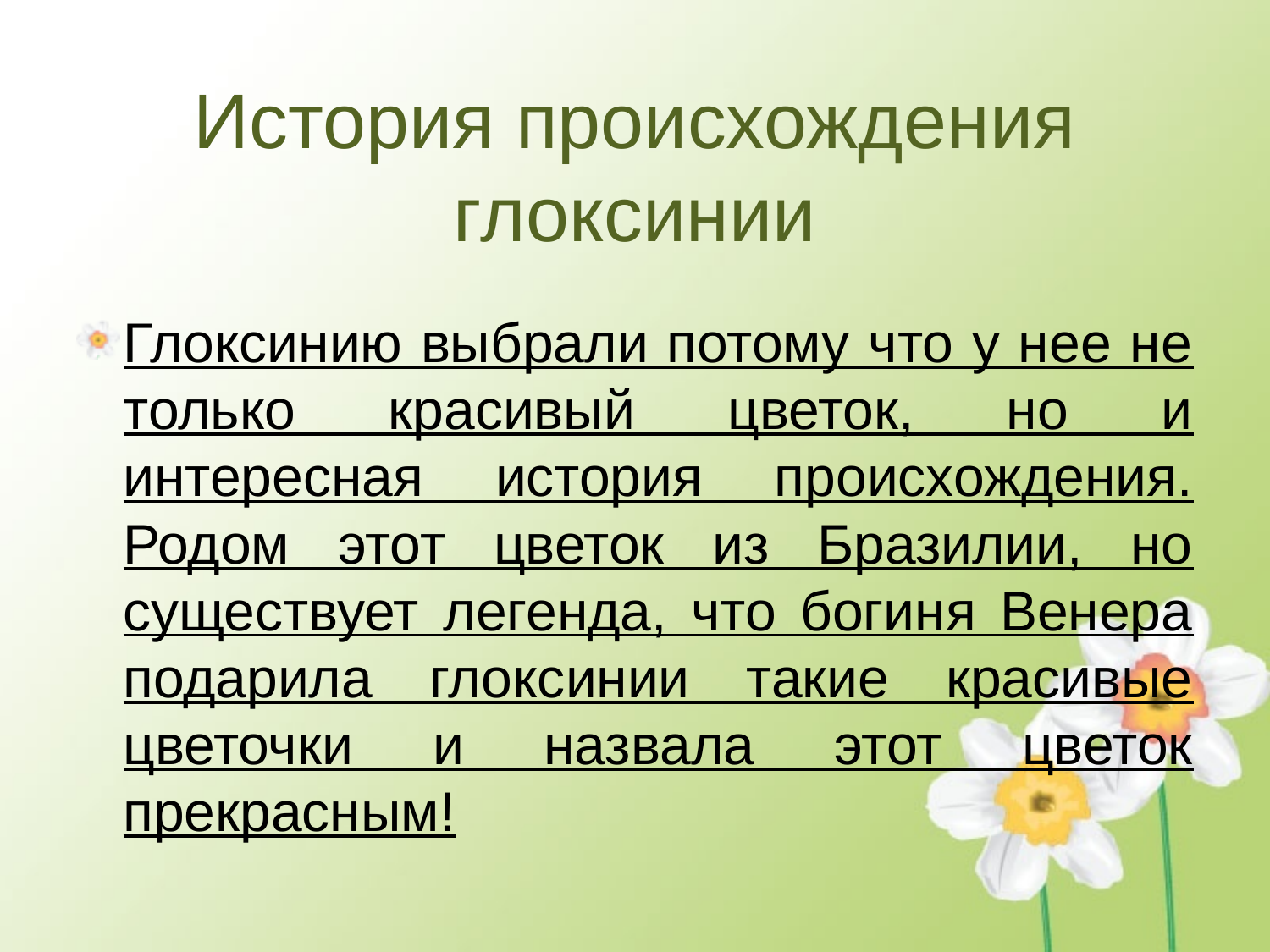

# История происхождения глоксинии

Глоксинию выбрали потому что у нее не только красивый цветок, но и интересная история происхождения. Родом этот цветок из Бразилии, но существует легенда, что богиня Венера подарила глоксинии такие красивые цветочки и назвала этот цветок прекрасным!